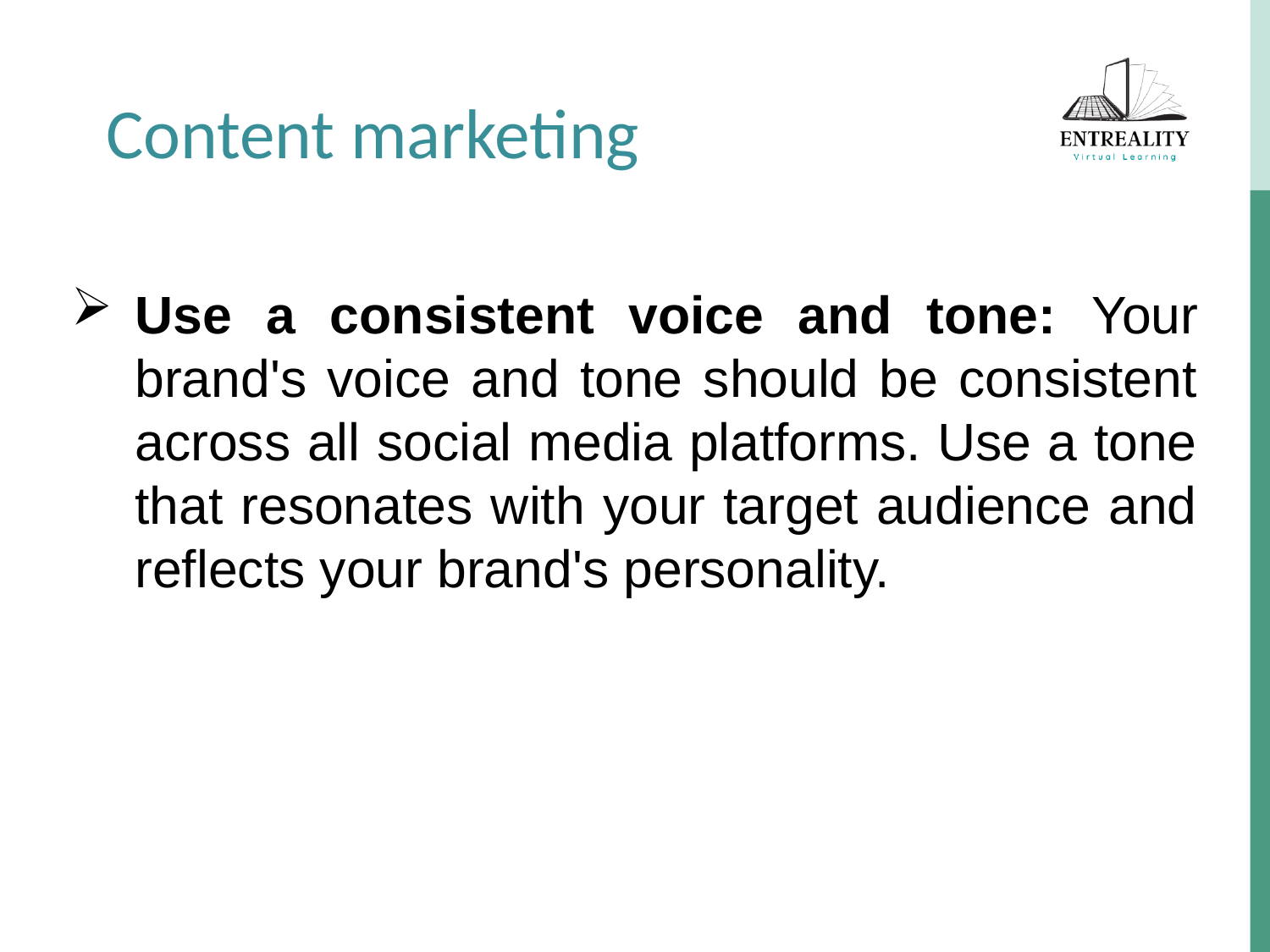

Content marketing

Use a consistent voice and tone: Your brand's voice and tone should be consistent across all social media platforms. Use a tone that resonates with your target audience and reflects your brand's personality.